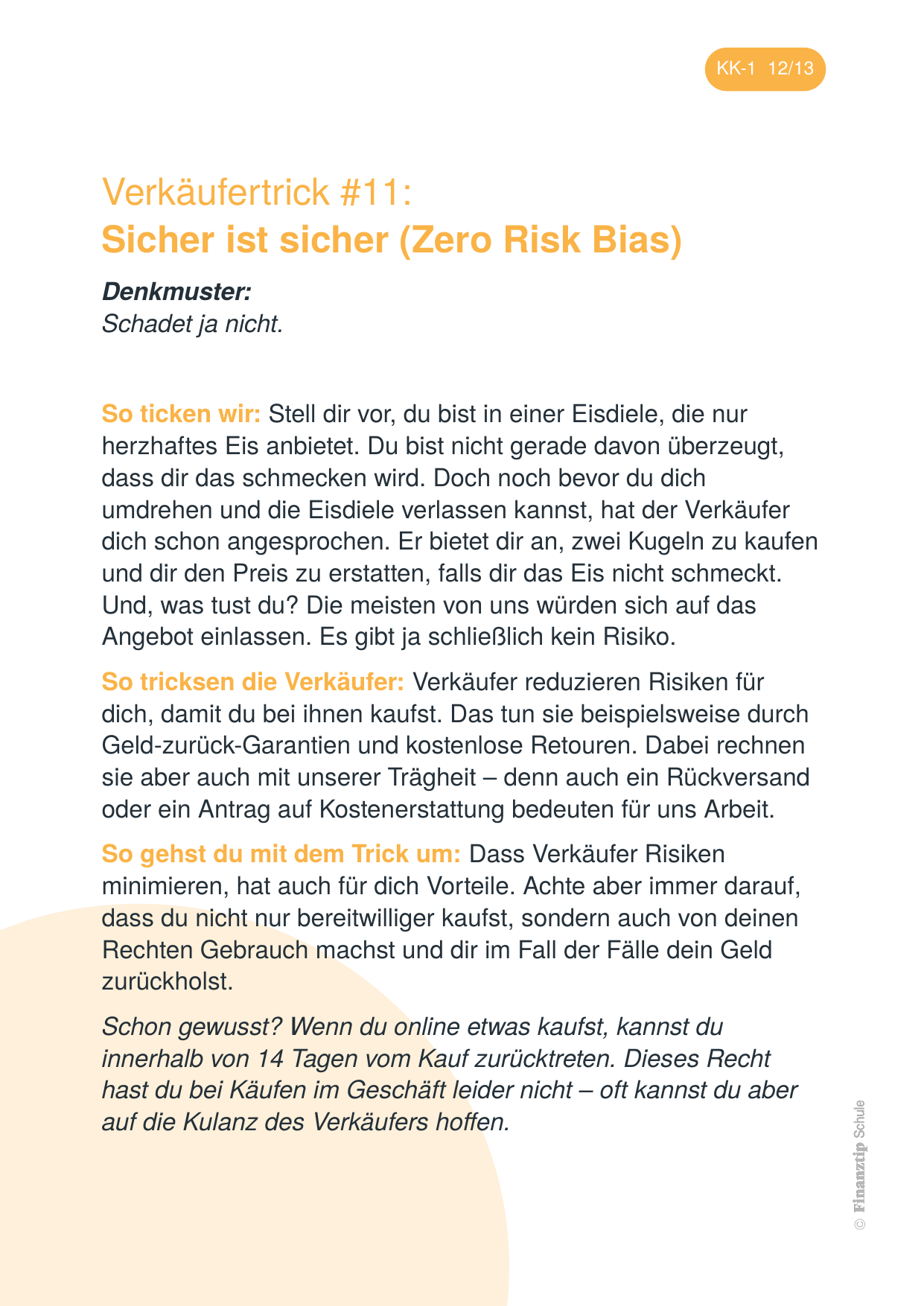

Verkäufertrick #11:
Sicher ist sicher (Zero Risk Bias)
Denkmuster:
Schadet ja nicht.

So ticken wir: Stell dir vor, du bist in einer Eisdiele, die nur herzhaftes Eis anbietet. Du bist nicht gerade davon überzeugt, dass dir das schmecken wird. Doch noch bevor du dich umdrehen und die Eisdiele verlassen kannst, hat der Verkäufer dich schon angesprochen. Er bietet dir an, zwei Kugeln zu kaufen und dir den Preis zu erstatten, falls dir das Eis nicht schmeckt. Und, was tust du? Die meisten von uns würden sich auf das Angebot einlassen. Es gibt ja schließlich kein Risiko.
So tricksen die Verkäufer: Verkäufer reduzieren Risiken für dich, damit du bei ihnen kaufst. Das tun sie beispielsweise durch Geld-zurück-Garantien und kostenlose Retouren. Dabei rechnen sie aber auch mit unserer Trägheit – denn auch ein Rückversand oder ein Antrag auf Kostenerstattung bedeuten für uns Arbeit.
So gehst du mit dem Trick um: Dass Verkäufer Risiken minimieren, hat auch für dich Vorteile. Achte aber immer darauf, dass du nicht nur bereitwilliger kaufst, sondern auch von deinen Rechten Gebrauch machst und dir im Fall der Fälle dein Geld zurückholst.
Schon gewusst? Wenn du online etwas kaufst, kannst du innerhalb von 14 Tagen vom Kauf zurücktreten. Dieses Recht hast du bei Käufen im Geschäft leider nicht – oft kannst du aber auf die Kulanz des Verkäufers hoffen.